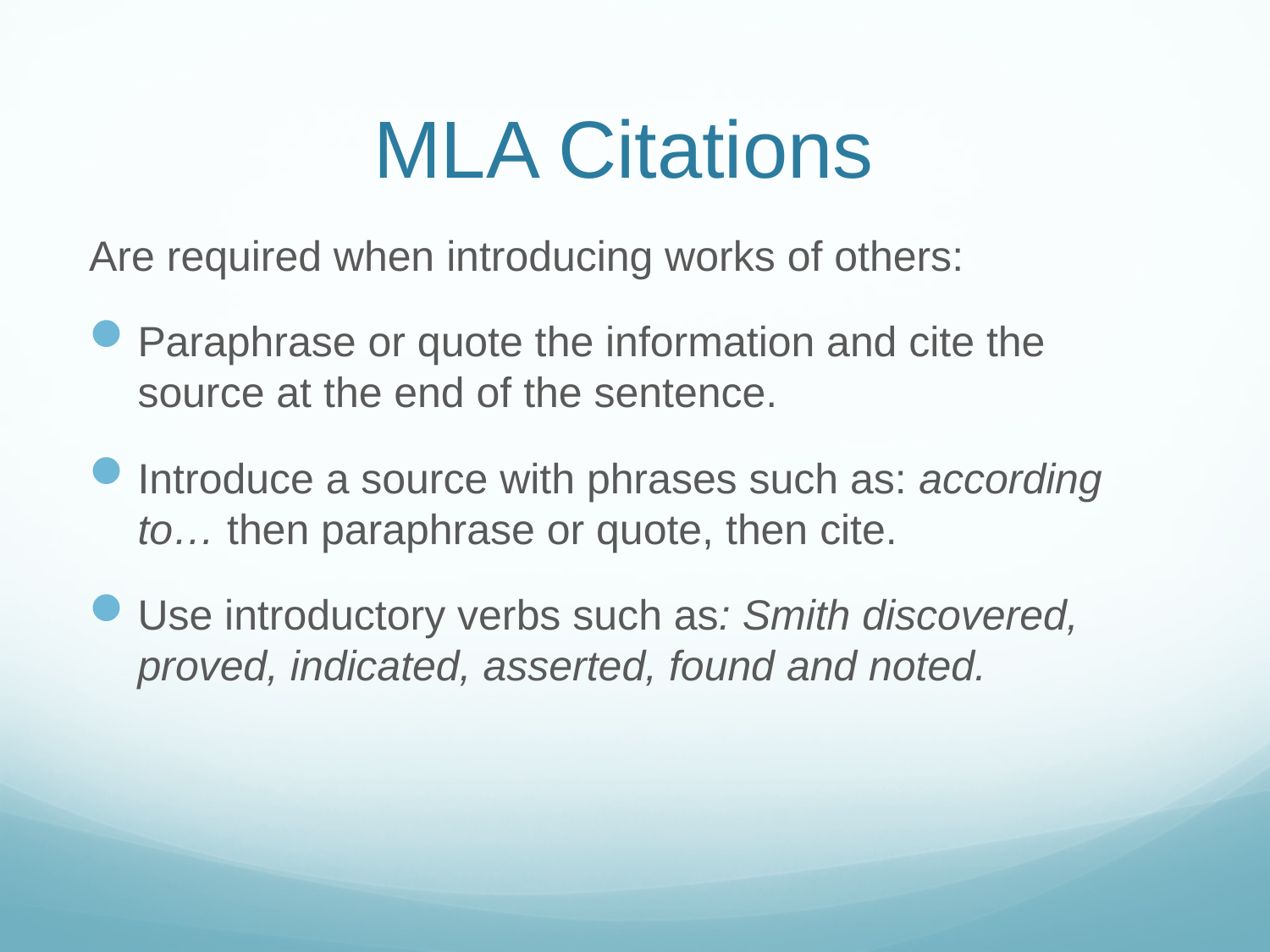

# MLA Citations
Are required when introducing works of others:
Paraphrase or quote the information and cite the source at the end of the sentence.
Introduce a source with phrases such as: according to… then paraphrase or quote, then cite.
Use introductory verbs such as: Smith discovered, proved, indicated, asserted, found and noted.